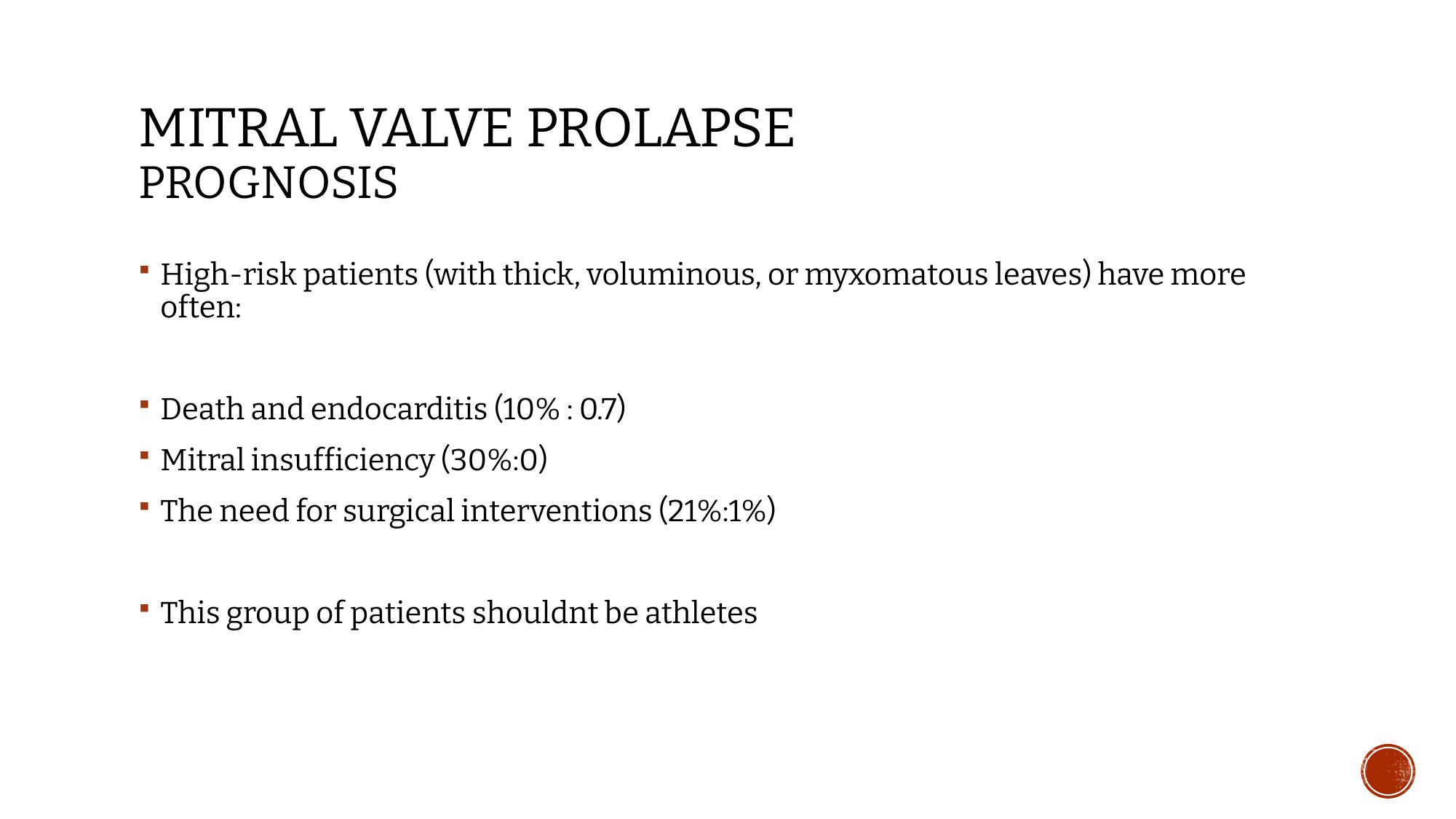

# MITRAL VALVE PROLAPSe PROGNOSIS
High-risk patients (with thick, voluminous, or myxomatous leaves) have more often:

Death and endocarditis (10% : 0.7)
Mitral insufficiency (30%:0)
The need for surgical interventions (21%:1%)

This group of patients shouldnt be athletes